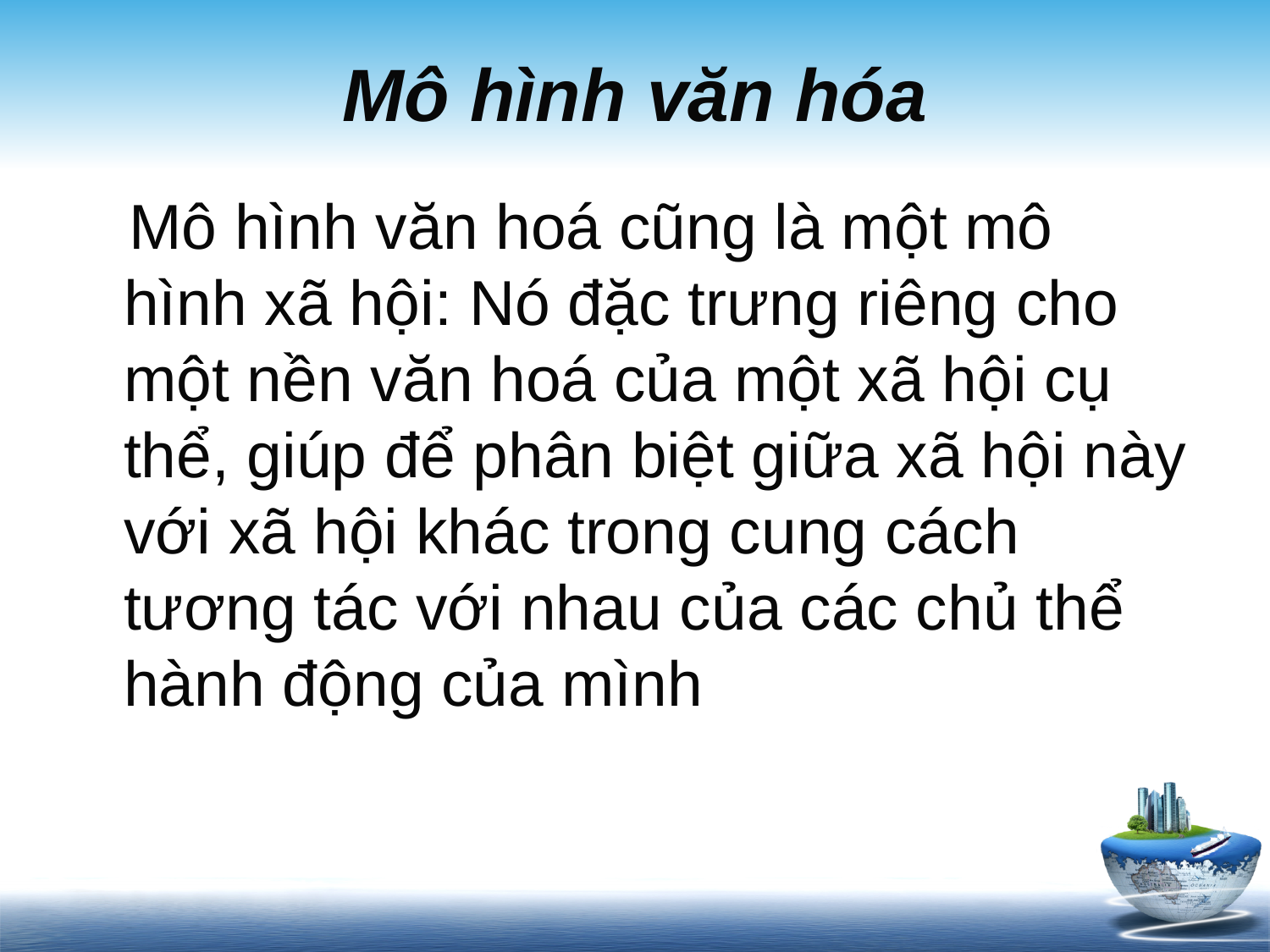

# Mô hình văn hóa
   Mô hình văn hoá cũng là một mô hình xã hội: Nó đặc trưng riêng cho một nền văn hoá của một xã hội cụ thể, giúp để phân biệt giữa xã hội này với xã hội khác trong cung cách tương tác với nhau của các chủ thể hành động của mình